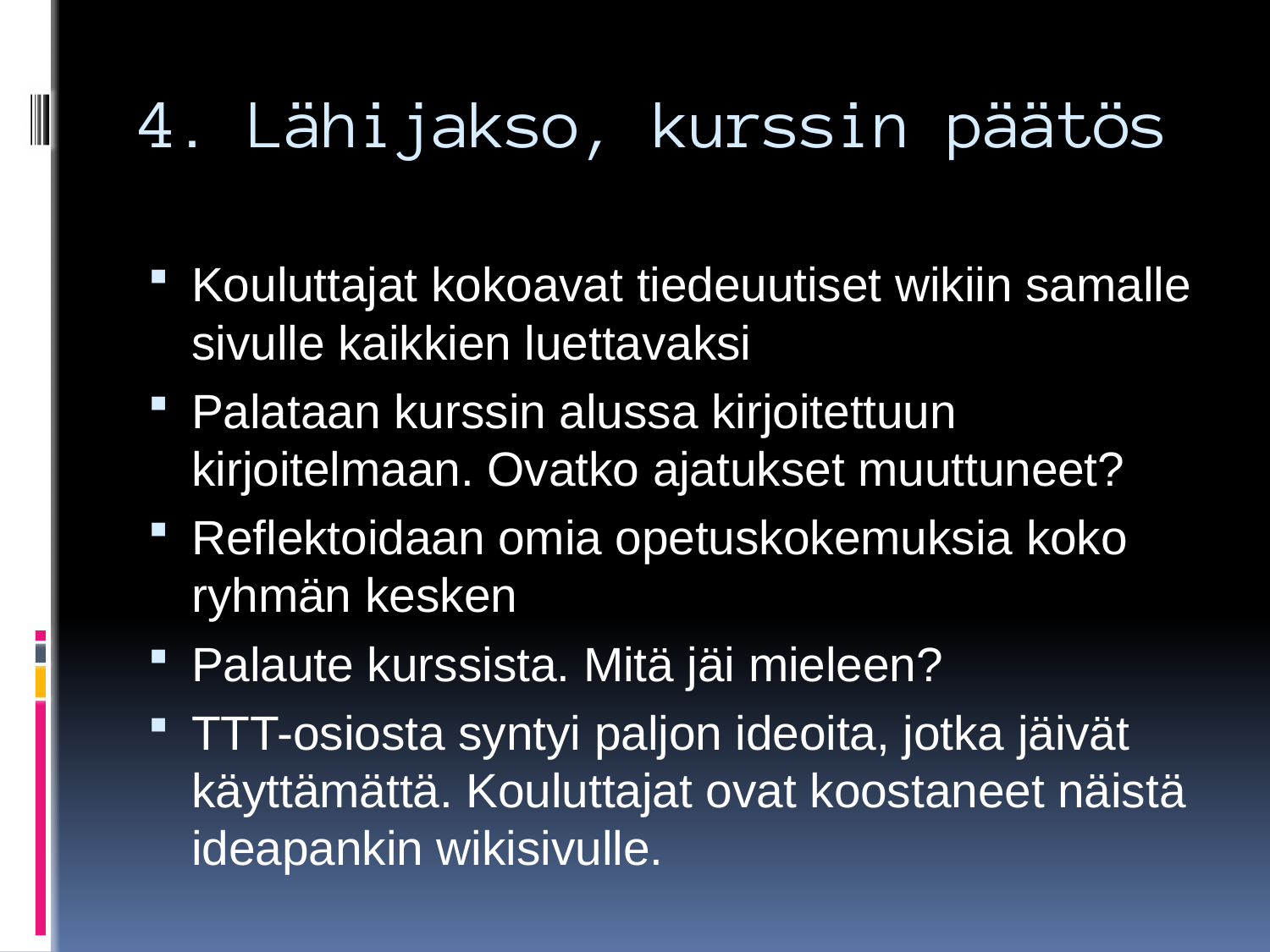

# 4. Lähijakso, kurssin päätös
Kouluttajat kokoavat tiedeuutiset wikiin samalle sivulle kaikkien luettavaksi
Palataan kurssin alussa kirjoitettuun kirjoitelmaan. Ovatko ajatukset muuttuneet?
Reflektoidaan omia opetuskokemuksia koko ryhmän kesken
Palaute kurssista. Mitä jäi mieleen?
TTT-osiosta syntyi paljon ideoita, jotka jäivät käyttämättä. Kouluttajat ovat koostaneet näistä ideapankin wikisivulle.